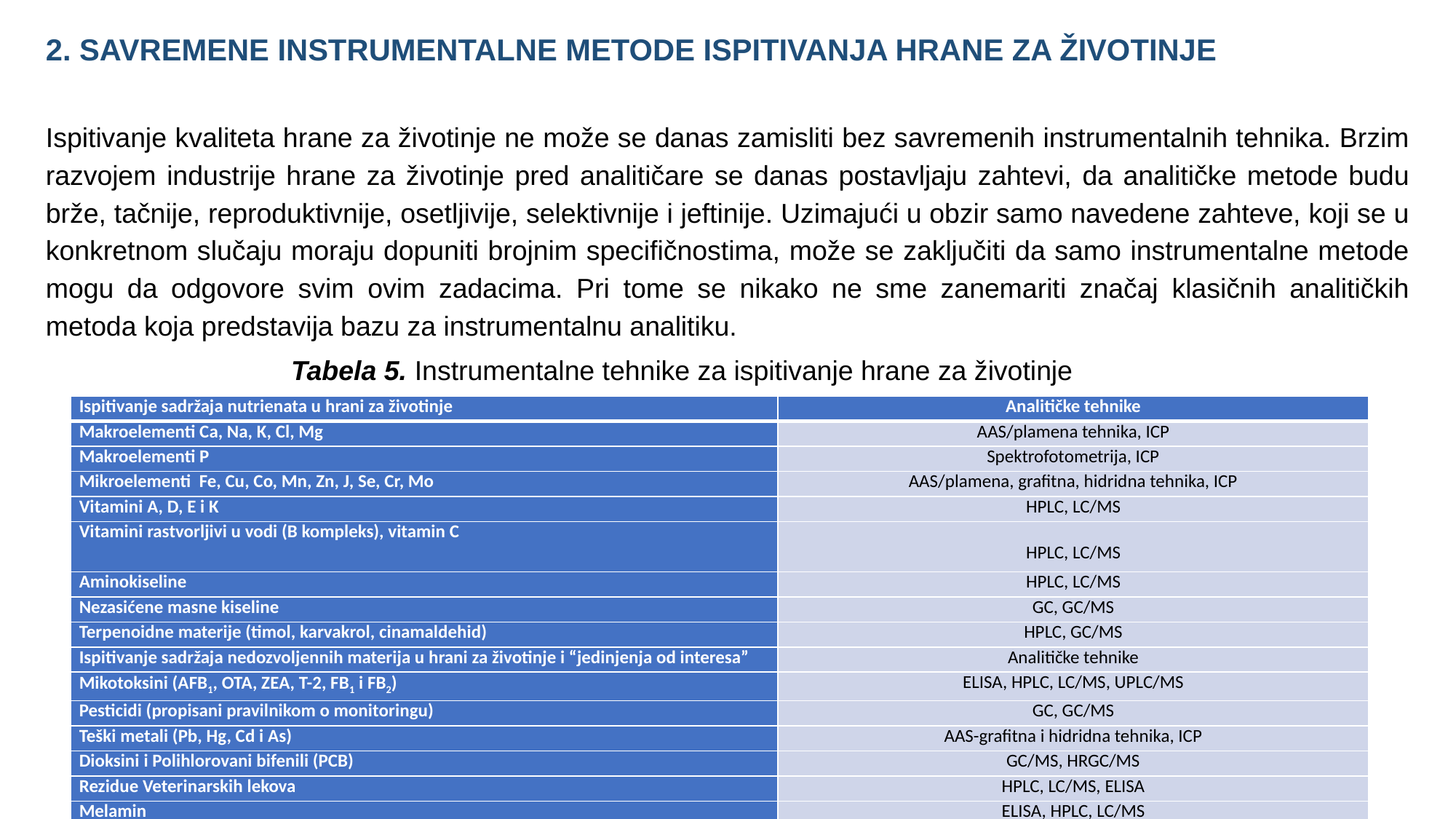

2. SAVREMENE INSTRUMENTALNE METODE ISPITIVANJA HRANE ZA ŽIVOTINJE

Ispitivanje kvaliteta hrane za životinje ne može se danas zamisliti bez savremenih instrumentalnih tehnika. Brzim razvojem industrije hrane za životinje pred analitičare se danas postavljaju zahtevi, da analitičke metode budu brže, tačnije, reproduktivnije, osetljivije, selektivnije i jeftinije. Uzimajući u obzir samo navedene zahteve, koji se u konkretnom slučaju moraju dopuniti brojnim specifičnostima, može se zaključiti da samo instrumentalne metode mogu da odgovore svim ovim zadacima. Pri tome se nikako ne sme zanemariti značaj klasičnih analitičkih metoda koja predstavija bazu za instrumentalnu analitiku.
Tabela 5. Instrumentalne tehnike za ispitivanje hrane za životinje
| Ispitivanje sadržaja nutrienata u hrani za životinje | Analitičke tehnike |
| --- | --- |
| Makroelementi Ca, Na, K, Cl, Mg | AAS/plamena tehnika, ICP |
| Makroelementi P | Spektrofotometrija, ICP |
| Mikroelementi Fe, Cu, Co, Mn, Zn, J, Se, Cr, Mo | AAS/plamena, grafitna, hidridna tehnika, ICP |
| Vitamini A, D, E i K | HPLC, LC/MS |
| Vitamini rastvorljivi u vodi (B kompleks), vitamin C | HPLC, LC/MS |
| Aminokiseline | HPLC, LC/MS |
| Nezasićene masne kiseline | GC, GC/MS |
| Terpenoidne materije (timol, karvakrol, cinamaldehid) | HPLC, GC/MS |
| Ispitivanje sadržaja nedozvoljennih materija u hrani za životinje i “jedinjenja od interesa” | Analitičke tehnike |
| Mikotoksini (AFB1, OTA, ZEA, T-2, FB1 i FB2) | ELISA, HPLC, LC/MS, UPLC/MS |
| Pesticidi (propisani pravilnikom o monitoringu) | GC, GC/MS |
| Teški metali (Pb, Hg, Cd i As) | AAS-grafitna i hidridna tehnika, ICP |
| Dioksini i Polihlorovani bifenili (PCB) | GC/MS, HRGC/MS |
| Rezidue Veterinarskih lekova | HPLC, LC/MS, ELISA |
| Melamin | ELISA, HPLC, LC/MS |